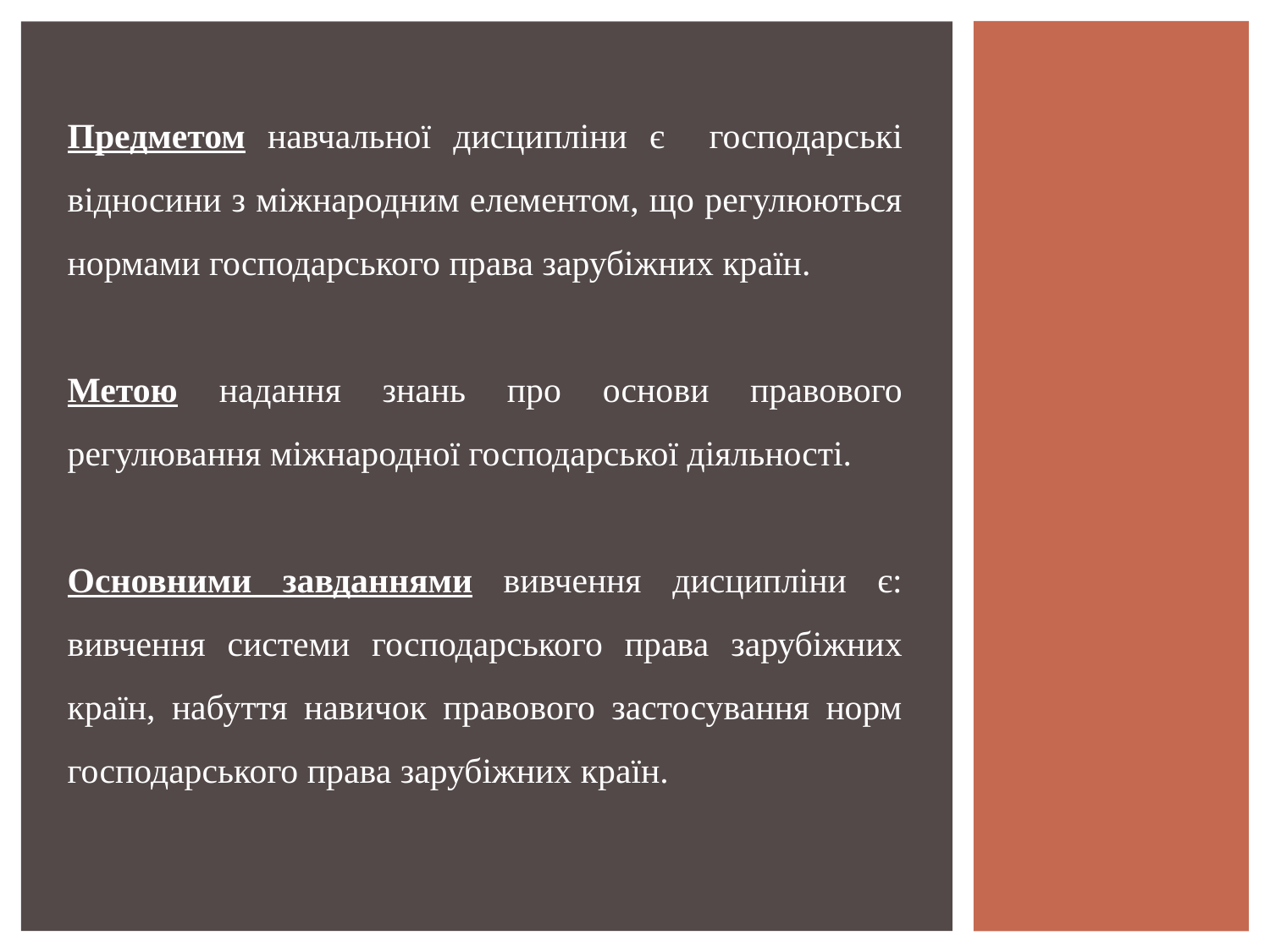

Предметом навчальної дисципліни є  господарські відносини з міжнародним елементом, що регулюються нормами господарського права зарубіжних країн.
Метою надання знань про основи правового регулювання міжнародної господарської діяльності.
Основними завданнями вивчення дисципліни є: вивчення системи господарського права зарубіжних країн, набуття навичок правового застосування норм господарського права зарубіжних країн.